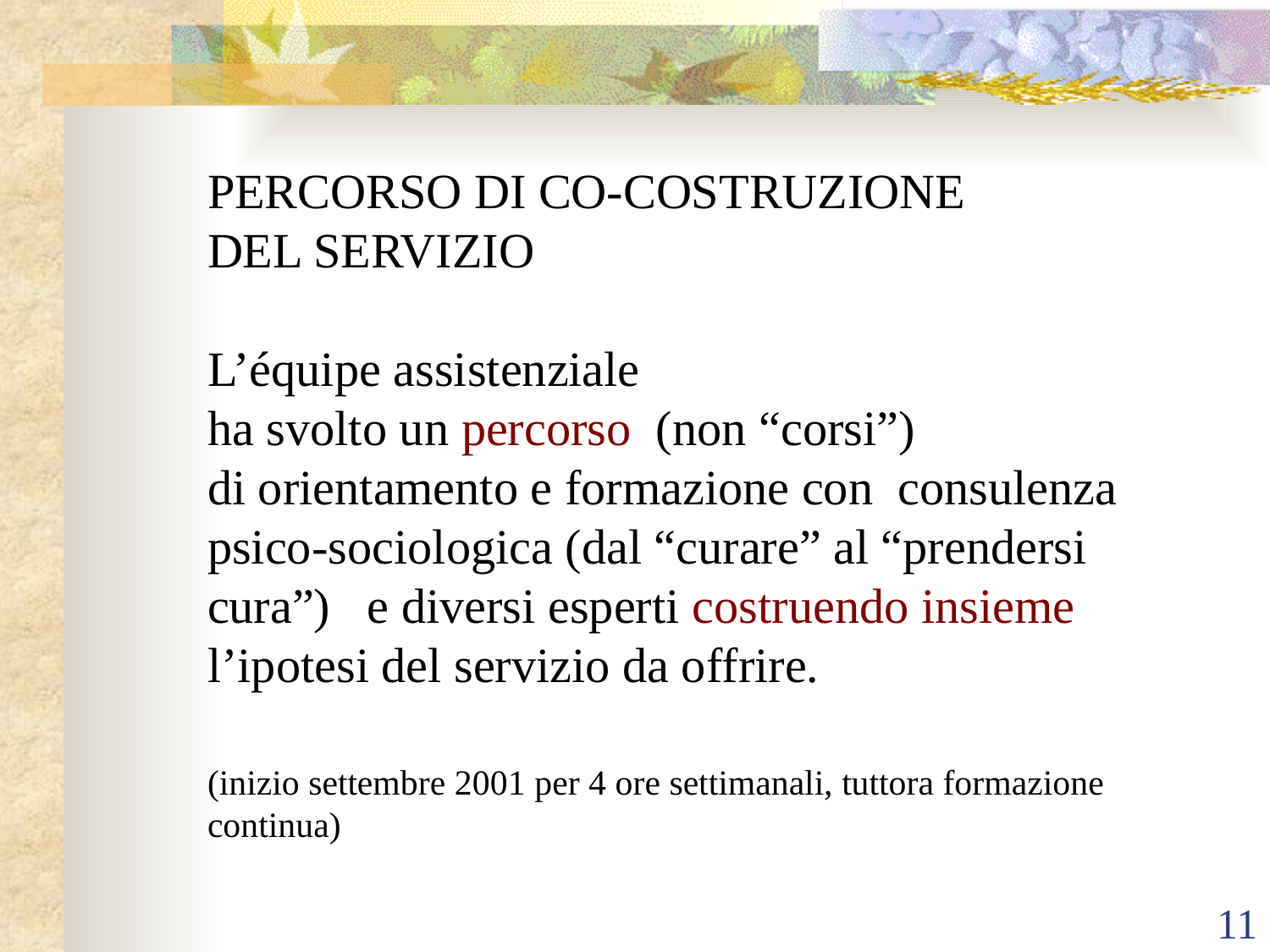

PERCORSO DI CO-COSTRUZIONE
DEL SERVIZIO
L’équipe assistenziale
ha svolto un percorso  (non “corsi”)
di orientamento e formazione con  consulenza psico-sociologica (dal “curare” al “prendersi cura”)   e diversi esperti costruendo insieme
l’ipotesi del servizio da offrire.
(inizio settembre 2001 per 4 ore settimanali, tuttora formazione continua)
11